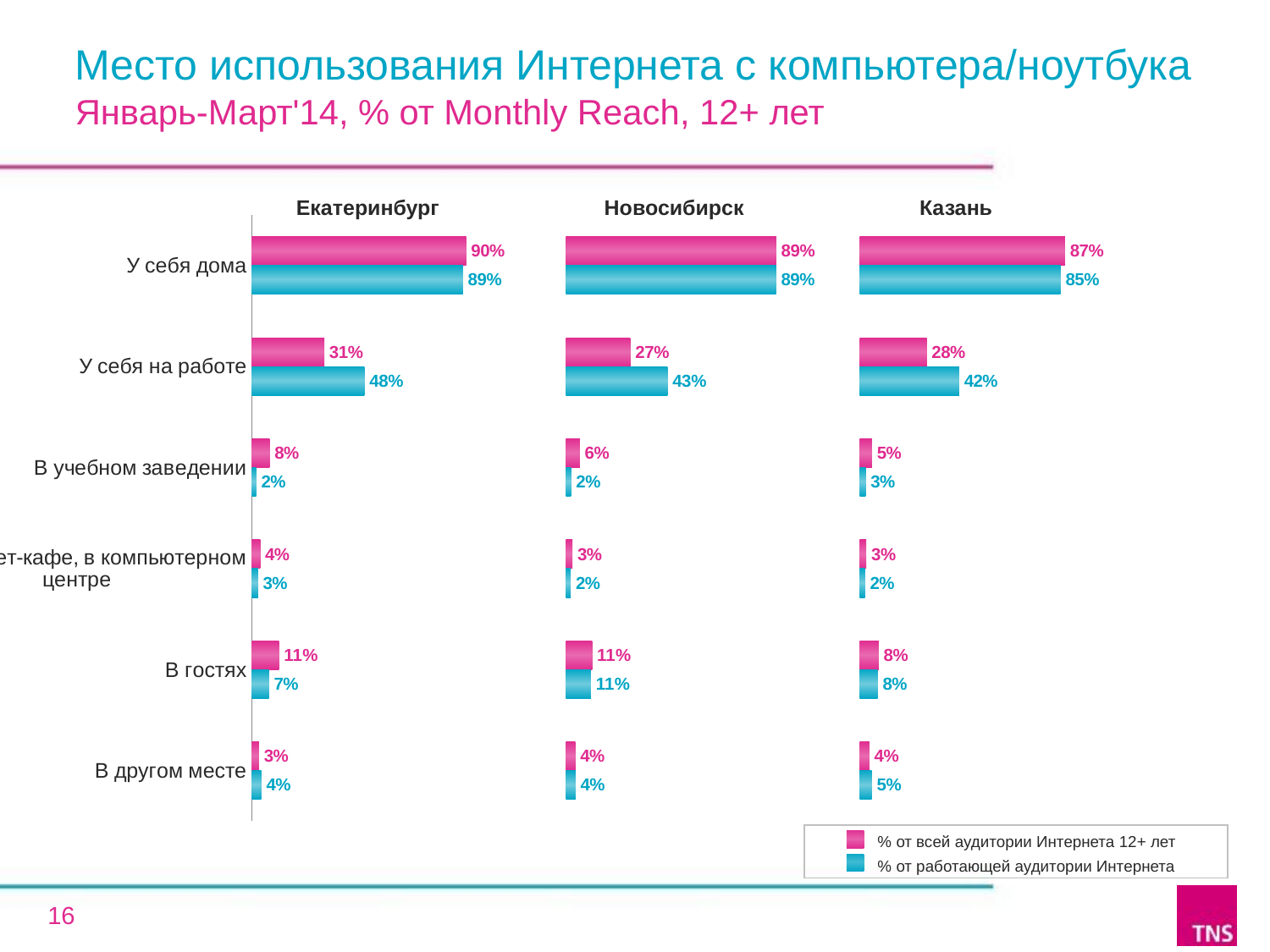

Место использования Интернета с компьютера/ноутбука
Январь-Март'14, % от Monthly Reach, 12+ лет
Екатеринбург
Новосибирск
Казань

### Chart

| Category | % от всей аудитории Интернета 12+ | % от работающей аудитории Интернета |
|---|---|---|
| У себя дома | 90.4 | 89.1 |
| У себя на работе | 30.6 | 47.5 |
| В учебном заведении | 7.5 | 1.8 |
| В интернет-кафе, в компьютерном центре | 3.5 | 2.6 |
| В гостях | 11.4 | 7.2 |
| В другом месте | 3.0 | 4.0 |

### Chart

| Category | % от всей аудитории Интернета 12+ | % от работающей аудитории Интернета |
|---|---|---|
| У себя дома | 88.8 | 88.7 |
| У себя на       работе | 27.2 | 42.9 |
| В учебном заведении | 5.9 | 2.2 |
| В интернет-       кафе,  в компьютерном центре | 2.8 | 2.1 |
| В гостях | 11.1 | 10.6 |
| В другом      месте | 4.0 | 4.1 |

### Chart

| Category | % от всей аудитории Интернета 12+ | % от работающей аудитории Интернета |
|---|---|---|
| У себя дома | 86.6 | 84.8 |
| У себя на работе | 28.3 | 42.0 |
| В учебном заведении | 5.2 | 2.5 |
| В интернет-кафе, в               компьютерном центре | 2.8 | 2.2 |
| В гостях | 8.0 | 7.6 |
| В другом месте | 4.1 | 5.1 |
% от всей аудитории Интернета 12+ лет

% от работающей аудитории Интернета

16